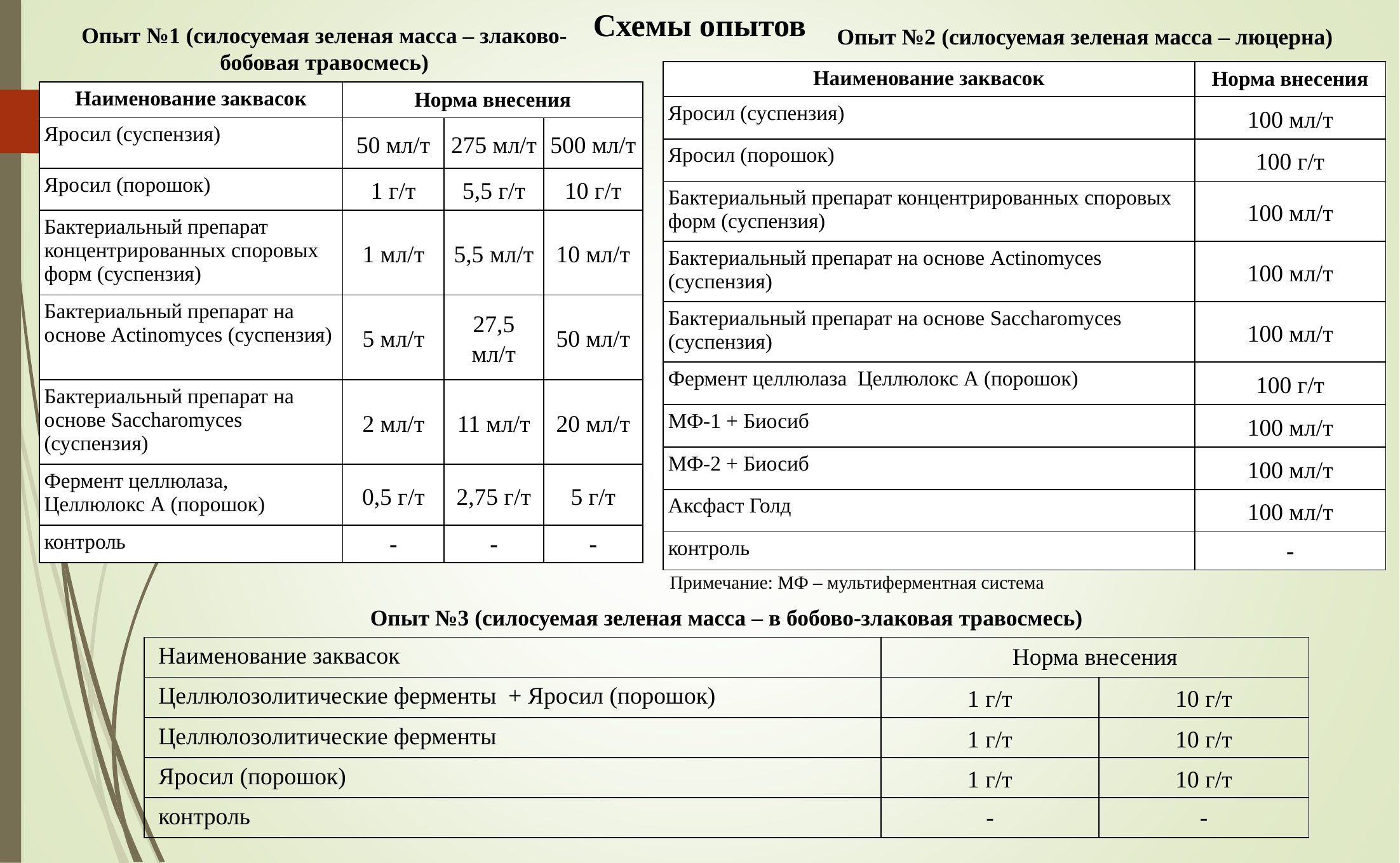

Схемы опытов
Опыт №1 (силосуемая зеленая масса – злаково-бобовая травосмесь)
Опыт №2 (силосуемая зеленая масса – люцерна)
| Наименование заквасок | Норма внесения |
| --- | --- |
| Яросил (суспензия) | 100 мл/т |
| Яросил (порошок) | 100 г/т |
| Бактериальный препарат концентрированных споровых форм (суспензия) | 100 мл/т |
| Бактериальный препарат на основе Actinomyces (суспензия) | 100 мл/т |
| Бактериальный препарат на основе Saccharomyces (суспензия) | 100 мл/т |
| Фермент целлюлаза Целлюлокс А (порошок) | 100 г/т |
| МФ-1 + Биосиб | 100 мл/т |
| МФ-2 + Биосиб | 100 мл/т |
| Аксфаст Голд | 100 мл/т |
| контроль | - |
| Наименование заквасок | Норма внесения |  |  |
| --- | --- | --- | --- |
| Яросил (суспензия) | 50 мл/т | 275 мл/т | 500 мл/т |
| Яросил (порошок) | 1 г/т | 5,5 г/т | 10 г/т |
| Бактериальный препарат концентрированных споровых форм (суспензия) | 1 мл/т | 5,5 мл/т | 10 мл/т |
| Бактериальный препарат на основе Actinomyces (суспензия) | 5 мл/т | 27,5 мл/т | 50 мл/т |
| Бактериальный препарат на основе Saccharomyces (суспензия) | 2 мл/т | 11 мл/т | 20 мл/т |
| Фермент целлюлаза, Целлюлокс А (порошок) | 0,5 г/т | 2,75 г/т | 5 г/т |
| контроль | - | - | - |
Примечание: МФ – мультиферментная система
Опыт №3 (силосуемая зеленая масса – в бобово-злаковая травосмесь)
| Наименование заквасок | Норма внесения |  |
| --- | --- | --- |
| Целлюлозолитические ферменты + Яросил (порошок) | 1 г/т | 10 г/т |
| Целлюлозолитические ферменты | 1 г/т | 10 г/т |
| Яросил (порошок) | 1 г/т | 10 г/т |
| контроль | - | - |